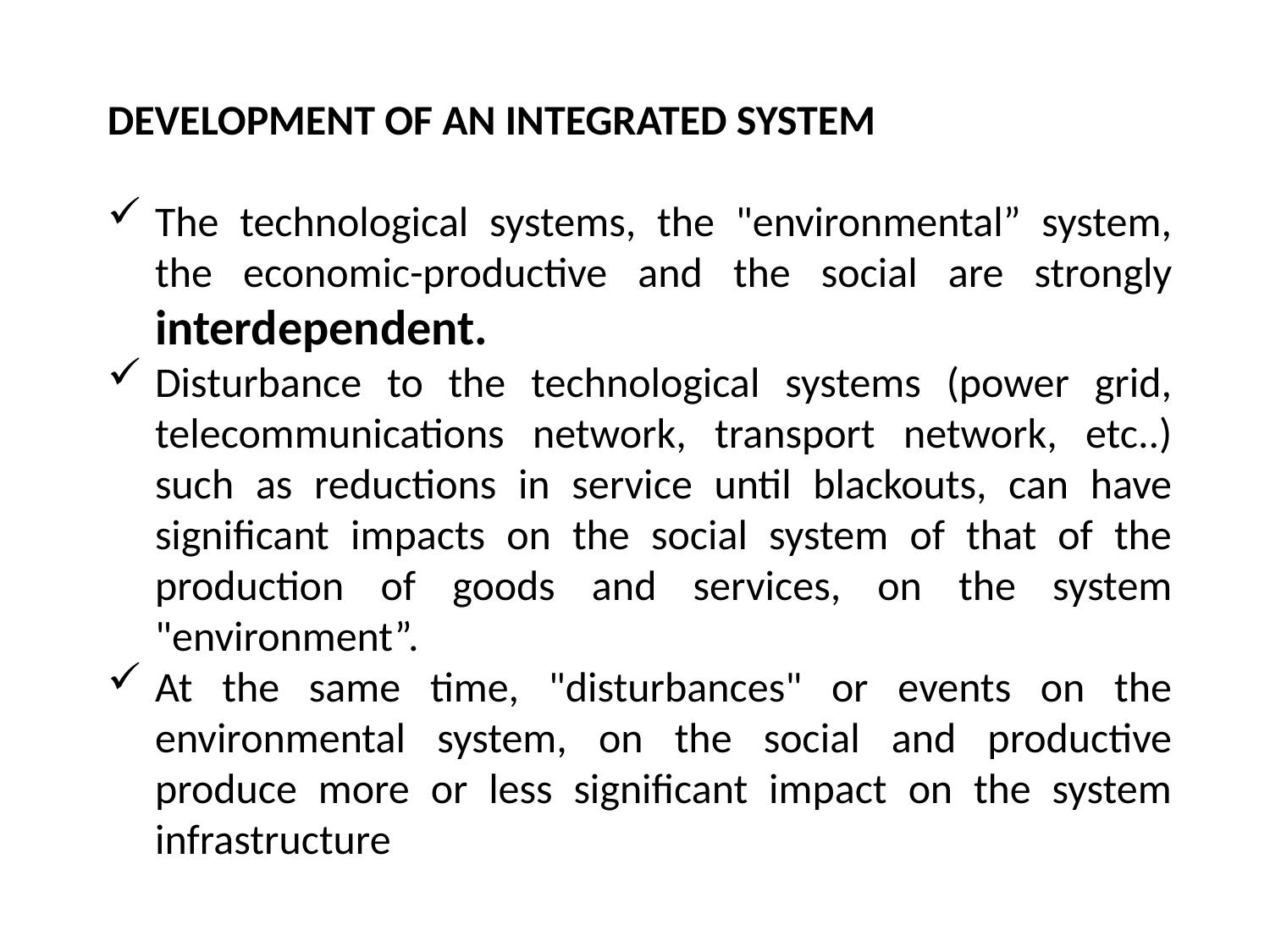

DEVELOPMENT OF AN INTEGRATED SYSTEM

The technological systems, the "environmental” system, the economic-productive and the social are strongly interdependent.
Disturbance to the technological systems (power grid, telecommunications network, transport network, etc..) such as reductions in service until blackouts, can have significant impacts on the social system of that of the production of goods and services, on the system "environment”.
At the same time, "disturbances" or events on the environmental system, on the social and productive produce more or less significant impact on the system infrastructure